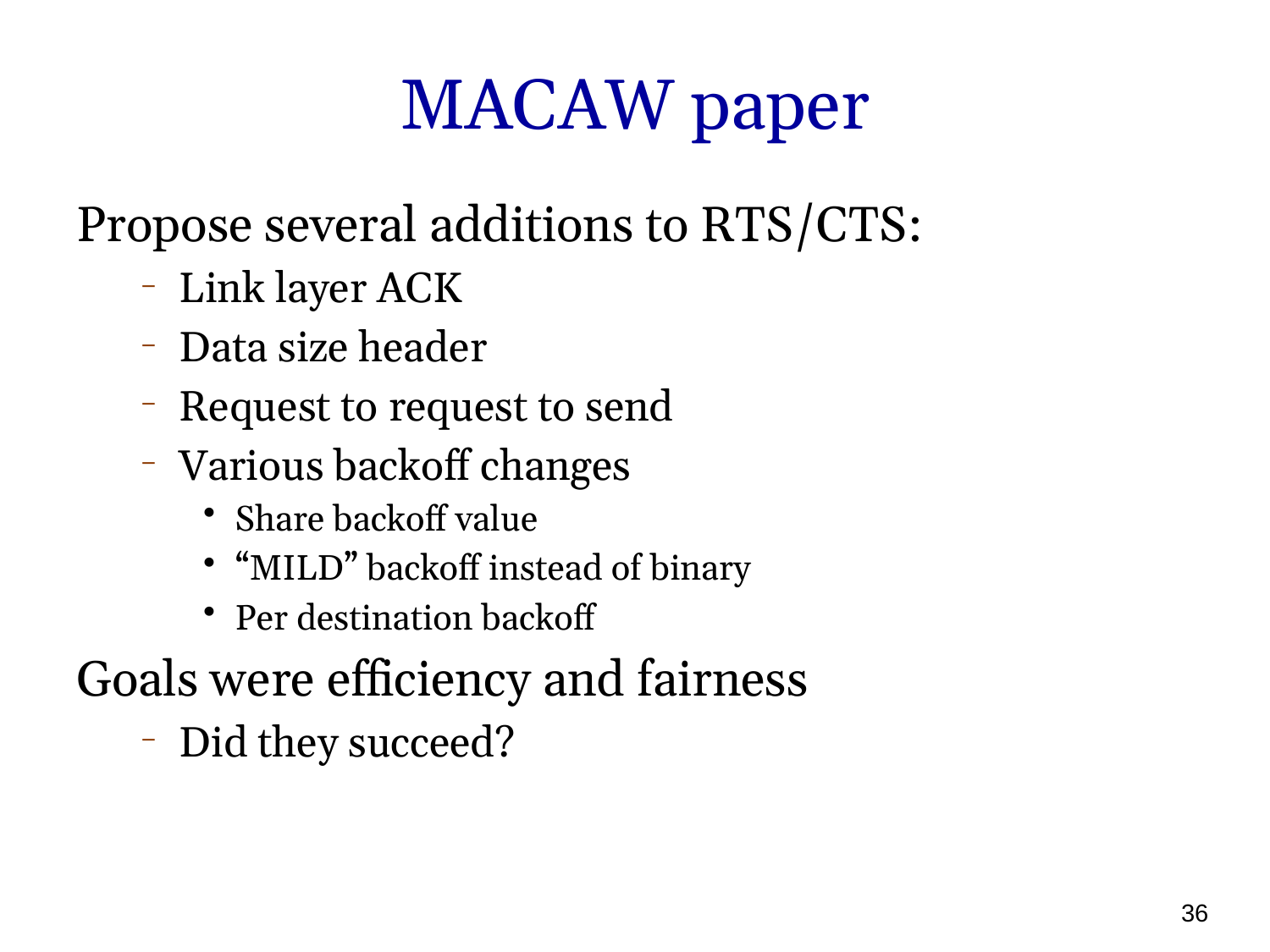

# MACAW paper
Propose several additions to RTS/CTS:
Link layer ACK
Data size header
Request to request to send
Various backoff changes
Share backoff value
“MILD” backoff instead of binary
Per destination backoff
Goals were efficiency and fairness
Did they succeed?

36